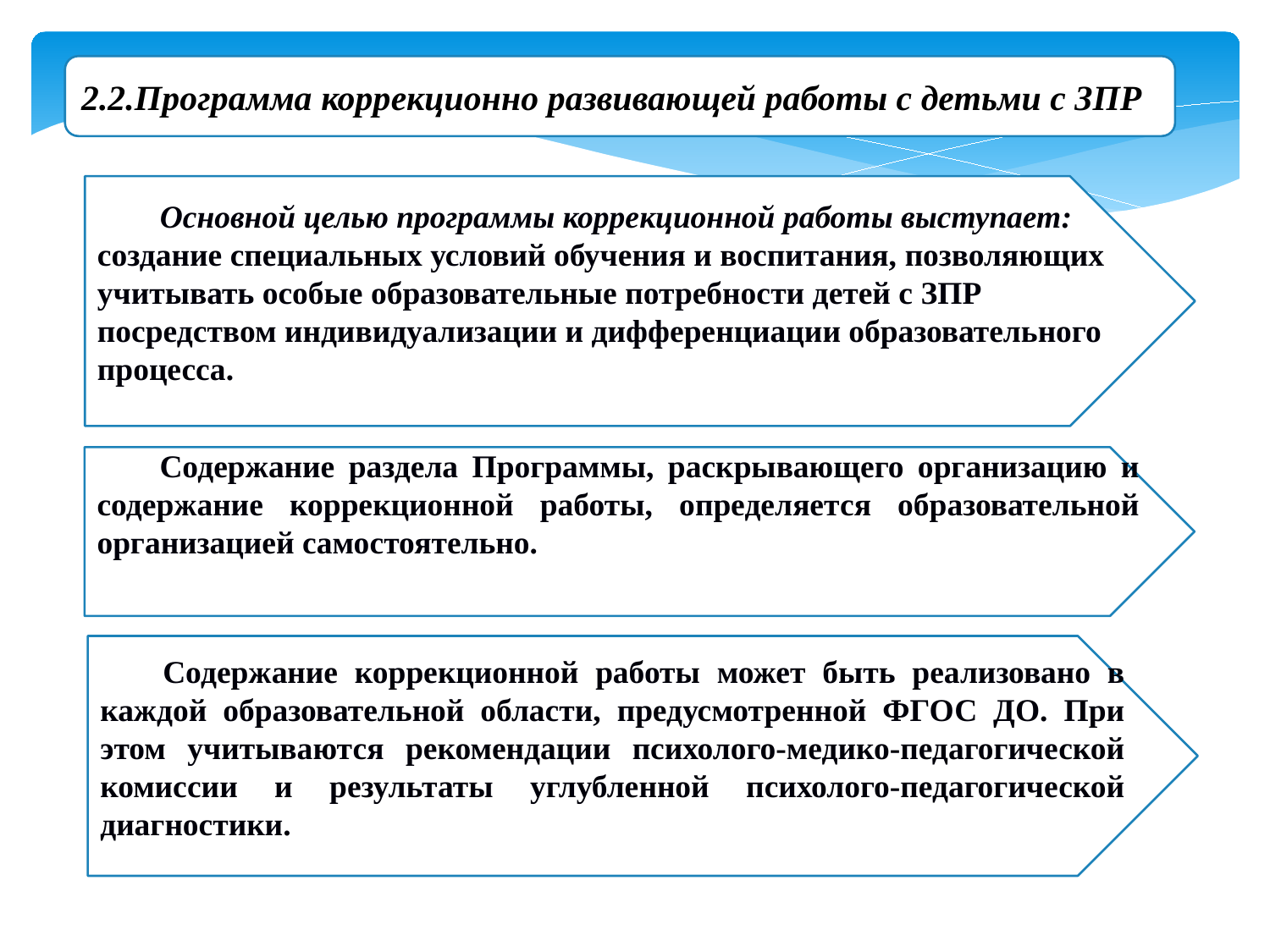

2.2.Программа коррекционно развивающей работы с детьми с ЗПР

Основной целью программы коррекционной работы выступает:  создание специальных условий обучения и воспитания, позволяющих учитывать особые образовательные потребности детей с ЗПР посредством индивидуализации и дифференциации образовательного процесса.

Содержание раздела Программы, раскрывающего организацию и содержание коррекционной работы, определяется образовательной организацией самостоятельно.

Содержание коррекционной работы может быть реализовано в каждой образовательной области, предусмотренной ФГОС ДО. При этом учитываются рекомендации психолого-медико-педагогической комиссии и результаты углубленной психолого-педагогической диагностики.